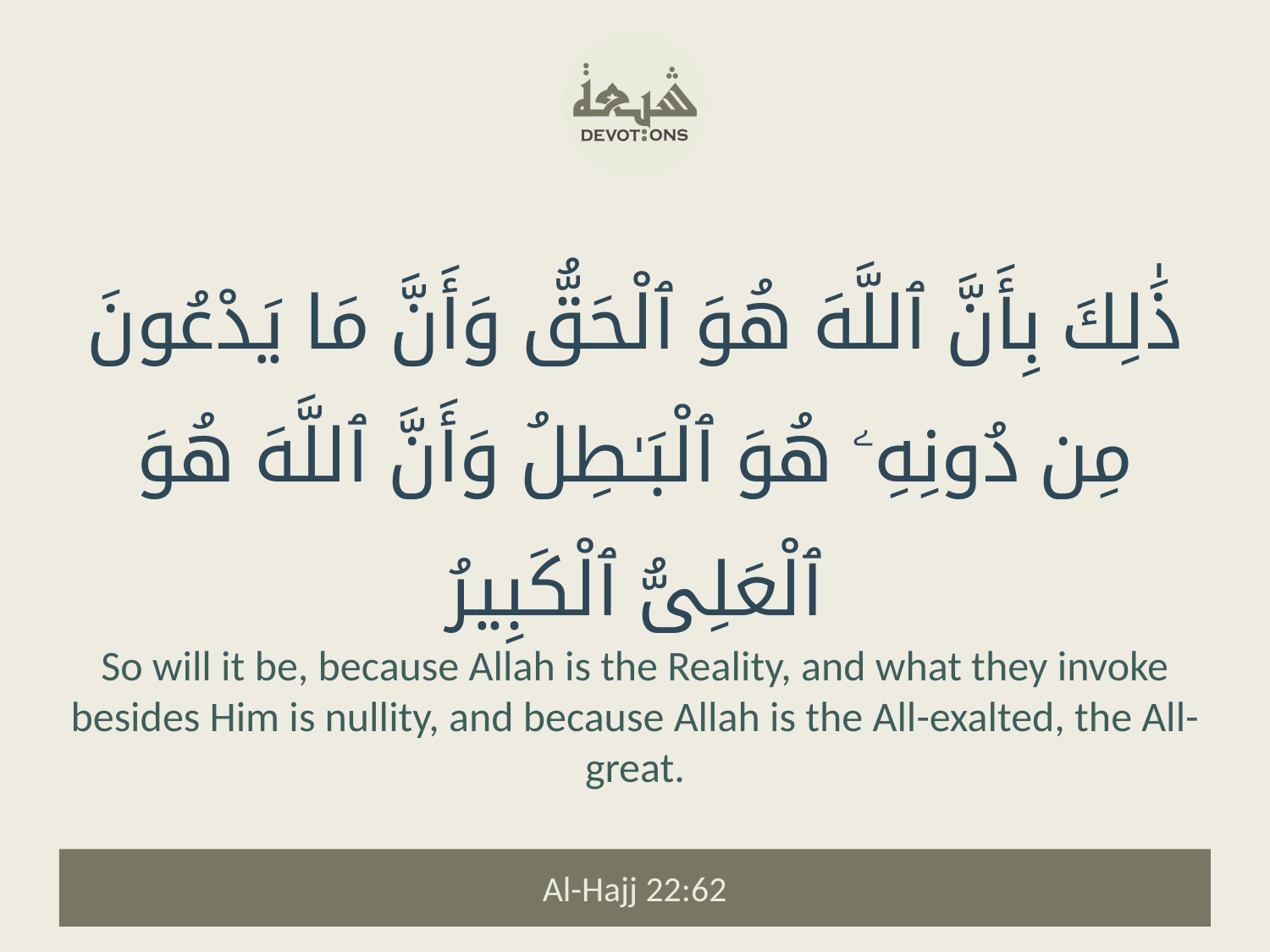

ذَٰلِكَ بِأَنَّ ٱللَّهَ هُوَ ٱلْحَقُّ وَأَنَّ مَا يَدْعُونَ مِن دُونِهِۦ هُوَ ٱلْبَـٰطِلُ وَأَنَّ ٱللَّهَ هُوَ ٱلْعَلِىُّ ٱلْكَبِيرُ
So will it be, because Allah is the Reality, and what they invoke besides Him is nullity, and because Allah is the All-exalted, the All-great.
Al-Hajj 22:62